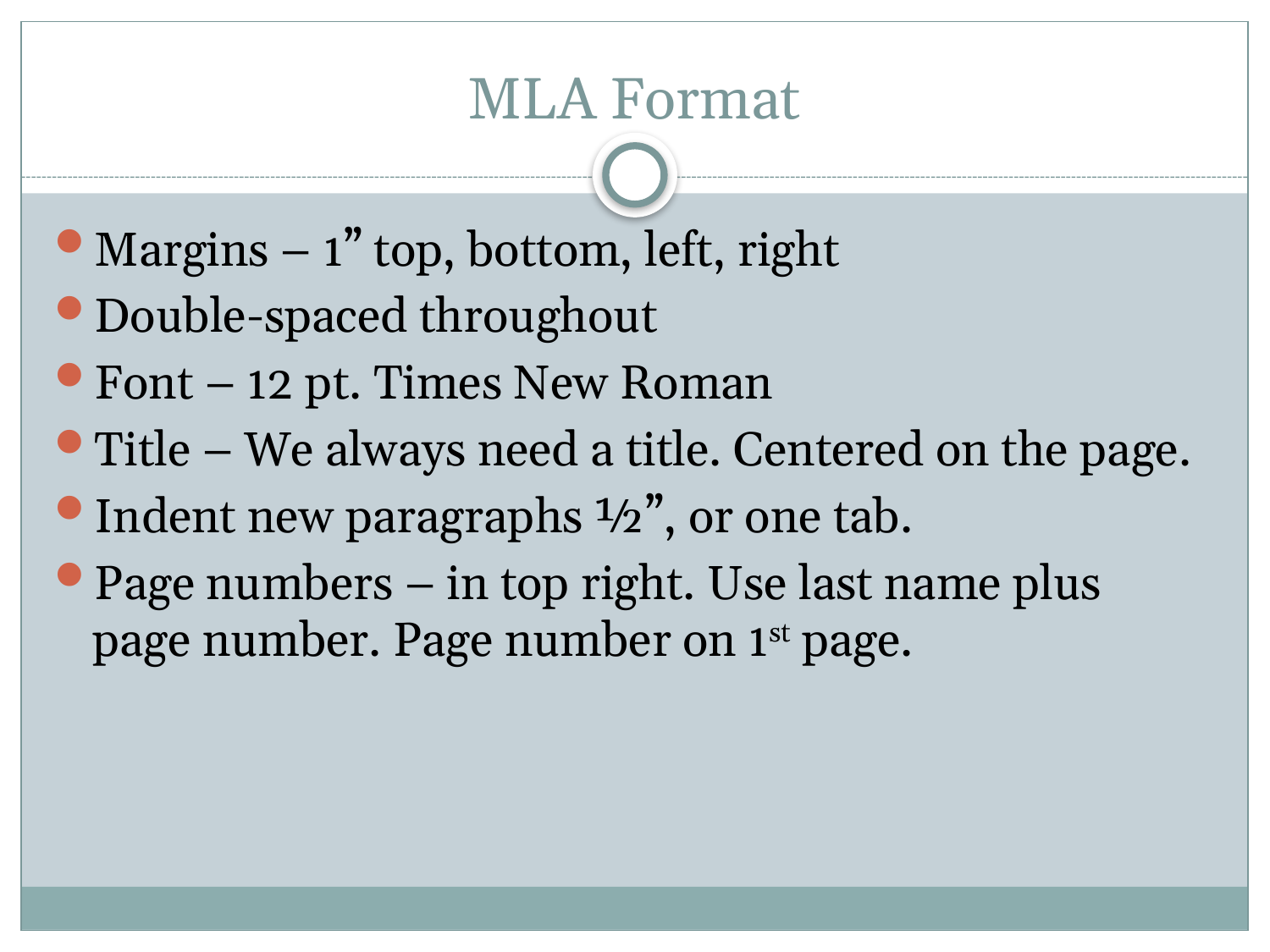

# MLA Format
Margins – 1” top, bottom, left, right
Double-spaced throughout
Font – 12 pt. Times New Roman
Title – We always need a title. Centered on the page.
Indent new paragraphs ½”, or one tab.
Page numbers – in top right. Use last name plus page number. Page number on 1st page.